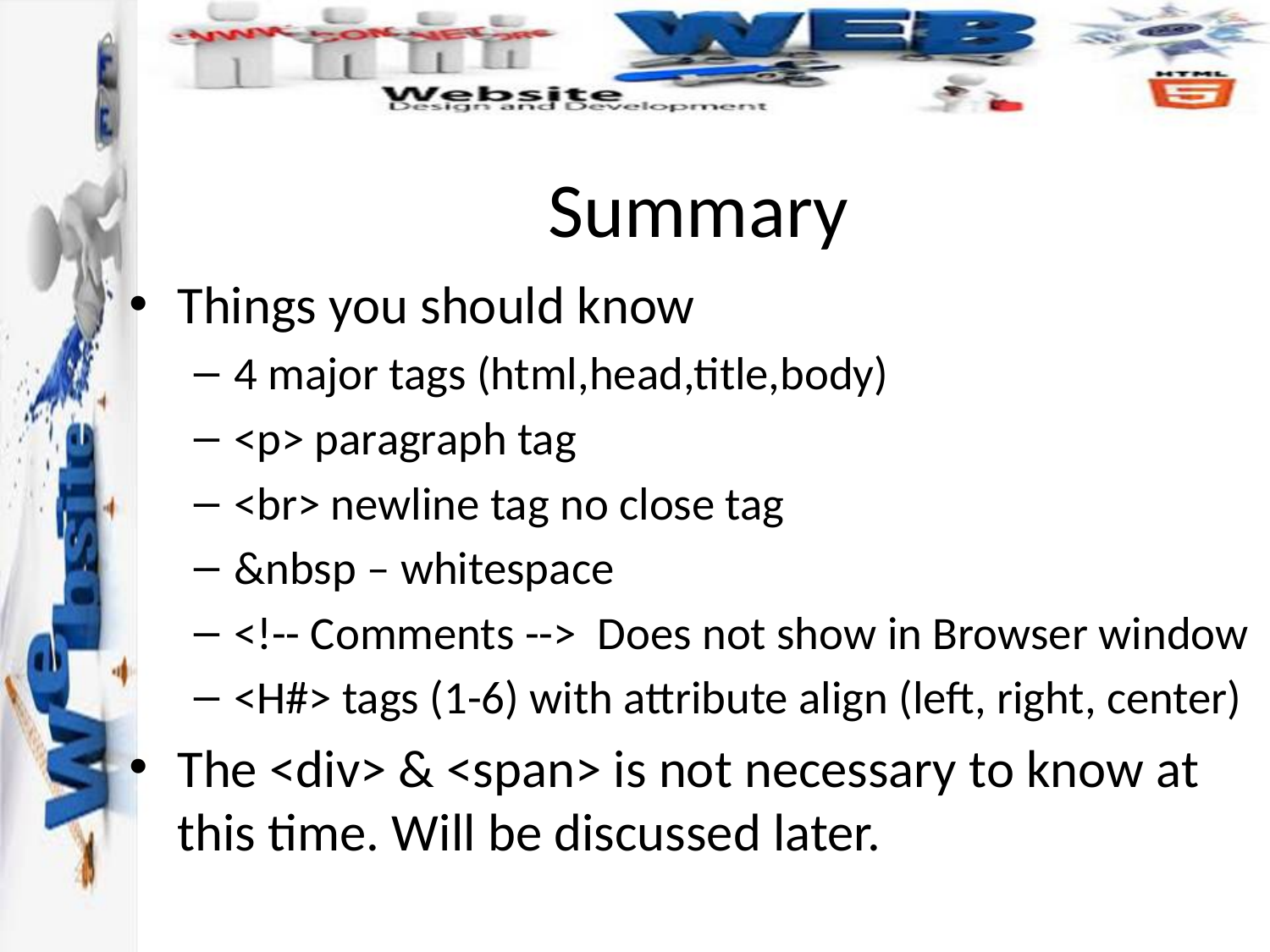

# Summary
Things you should know
4 major tags (html,head,title,body)
<p> paragraph tag
<br> newline tag no close tag
&nbsp – whitespace
<!-- Comments -->  Does not show in Browser window
<H#> tags (1-6) with attribute align (left, right, center)
The <div> & <span> is not necessary to know at this time. Will be discussed later.